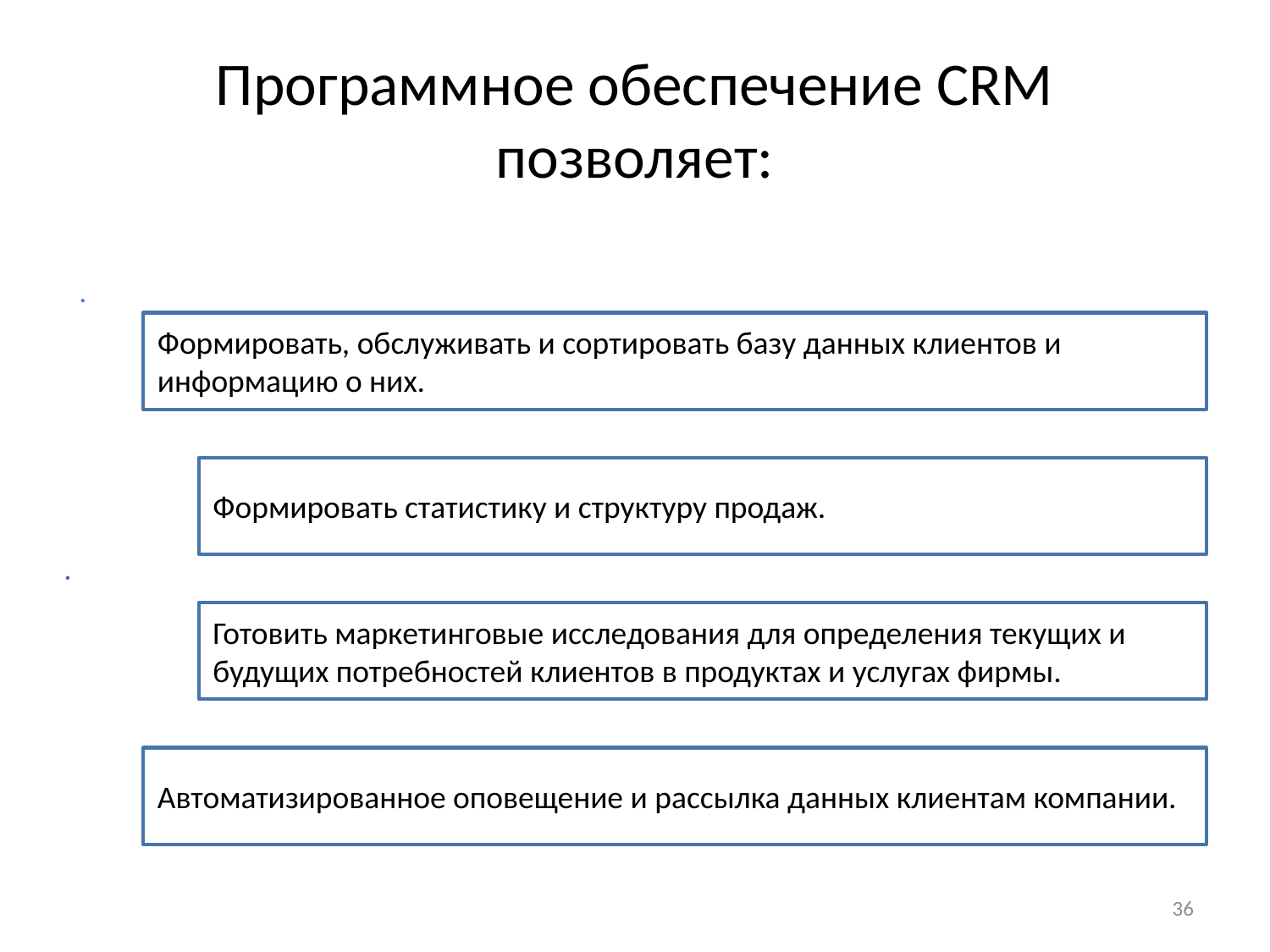

# Программное обеспечение CRM позволяет:
Формировать, обслуживать и сортировать базу данных клиентов и информацию о них.
Формировать статистику и структуру продаж.
Готовить маркетинговые исследования для определения текущих и будущих потребностей клиентов в продуктах и услугах фирмы.
Автоматизированное оповещение и рассылка данных клиентам компании.
36